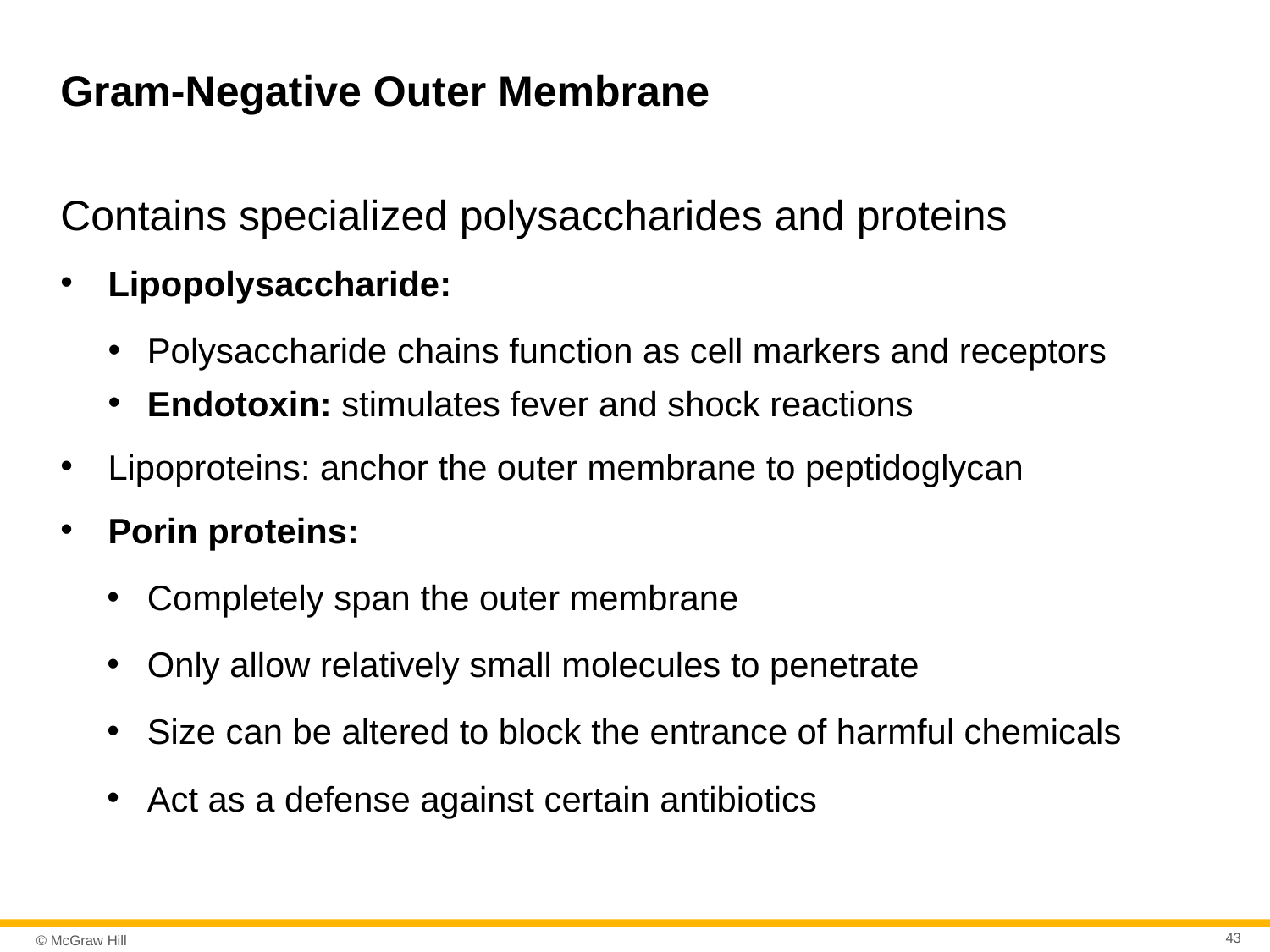

# Gram-Negative Outer Membrane
Contains specialized polysaccharides and proteins
Lipopolysaccharide:
Polysaccharide chains function as cell markers and receptors
Endotoxin: stimulates fever and shock reactions
Lipoproteins: anchor the outer membrane to peptidoglycan
Porin proteins:
Completely span the outer membrane
Only allow relatively small molecules to penetrate
Size can be altered to block the entrance of harmful chemicals
Act as a defense against certain antibiotics